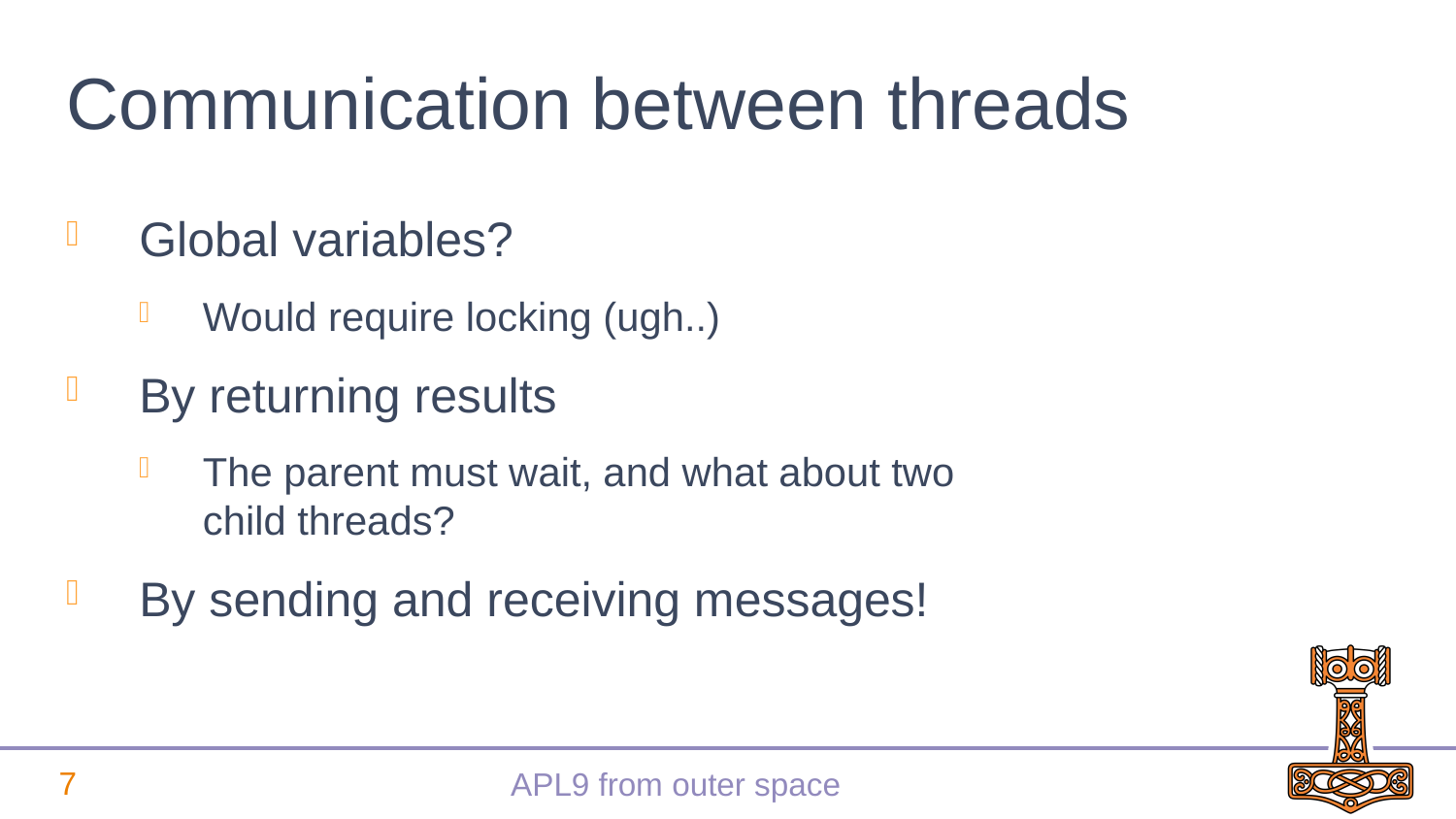

# Communication between threads
Global variables?
Would require locking (ugh..)
By returning results
The parent must wait, and what about two child threads?
By sending and receiving messages!

7